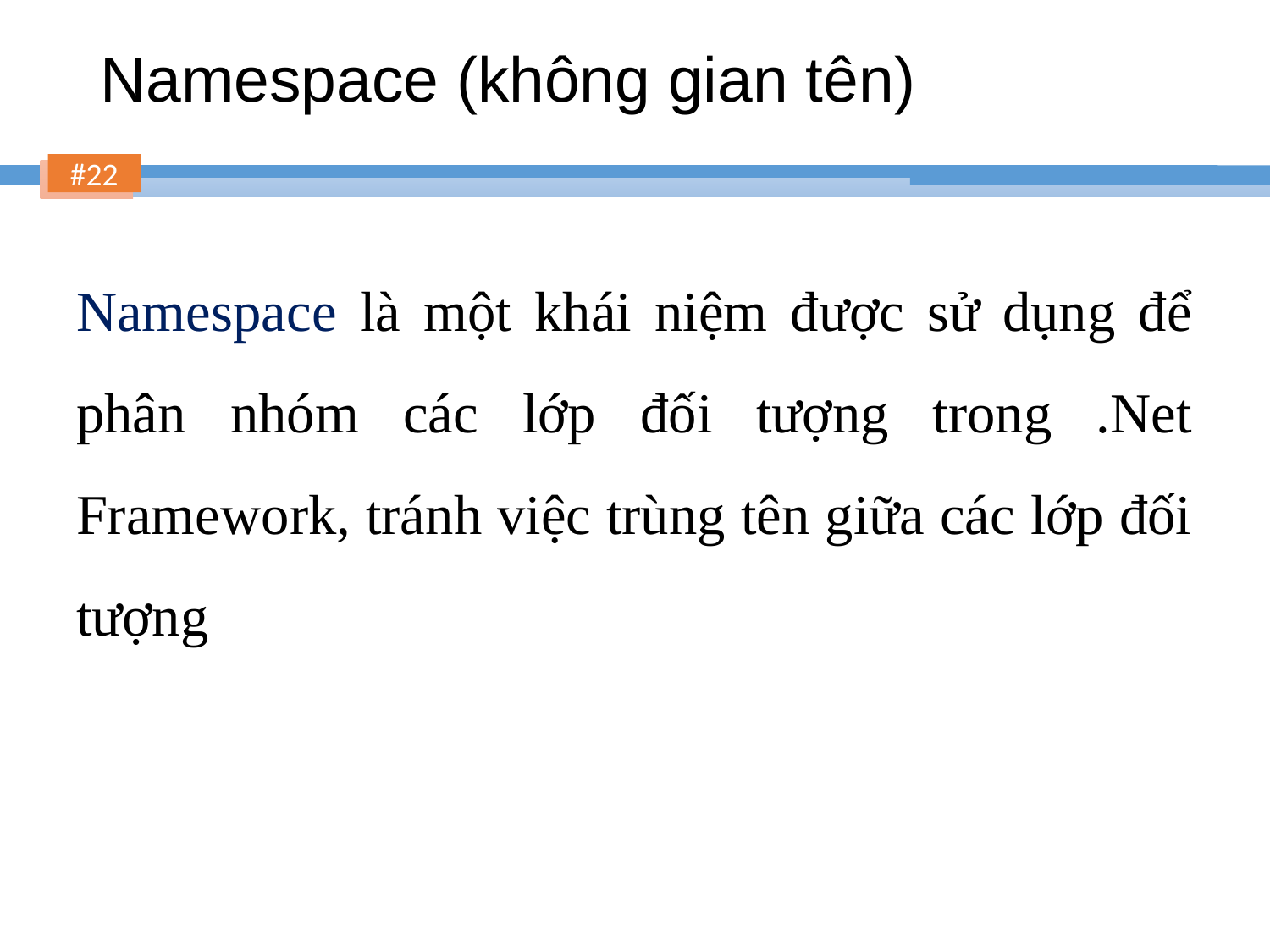

# Namespace (không gian tên)

Namespace là một khái niệm được sử dụng để phân nhóm các lớp đối tượng trong .Net Framework, tránh việc trùng tên giữa các lớp đối tượng